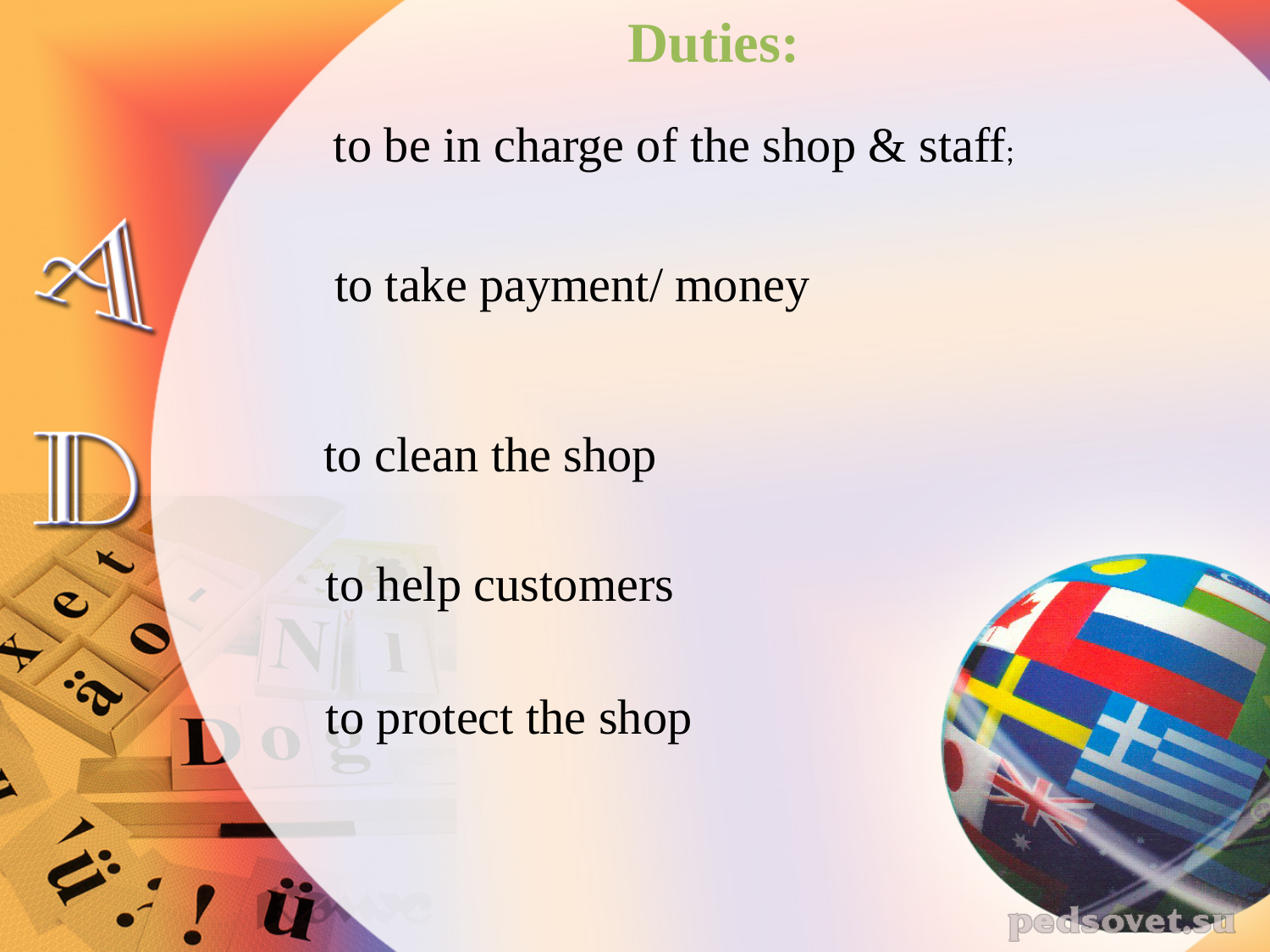

Duties:
 to be in charge of the shop & staff;
to take payment/ money
to clean the shop
to help customers
to protect the shop